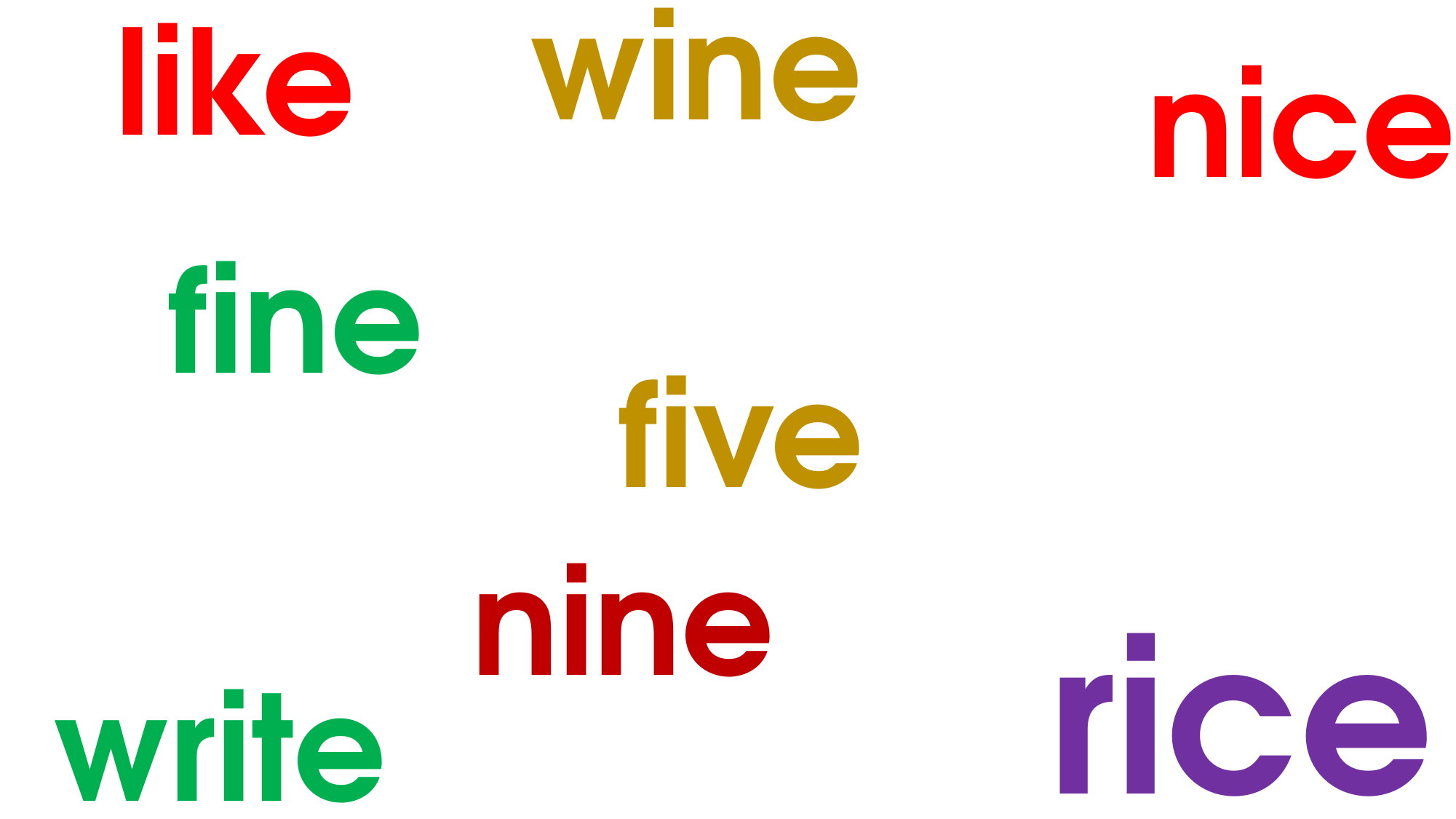

wine
like
nice
fine
five
nine
rice
write